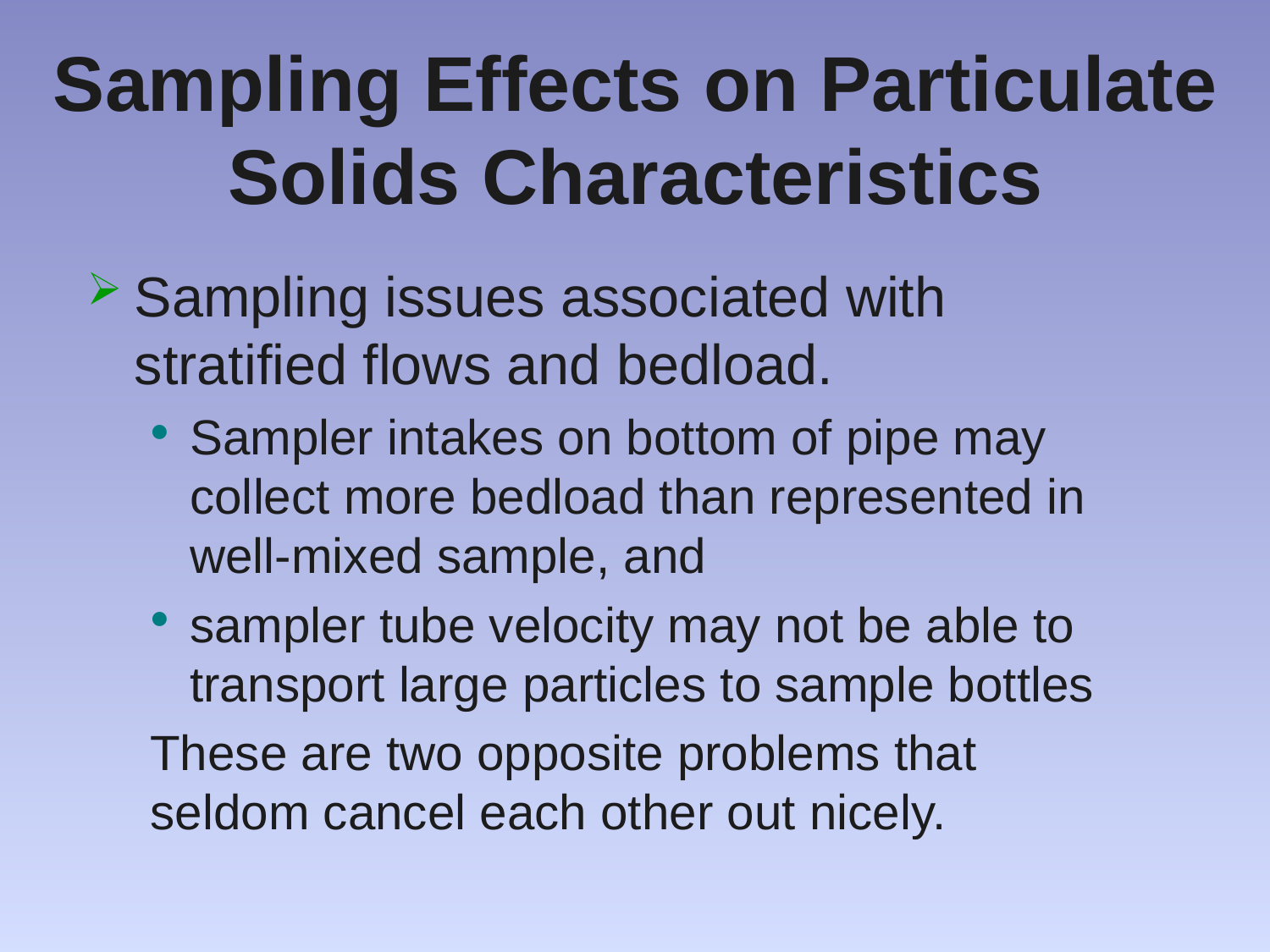

# Sampling Effects on Particulate Solids Characteristics
Sampling issues associated with stratified flows and bedload.
Sampler intakes on bottom of pipe may collect more bedload than represented in well-mixed sample, and
sampler tube velocity may not be able to transport large particles to sample bottles
These are two opposite problems that seldom cancel each other out nicely.